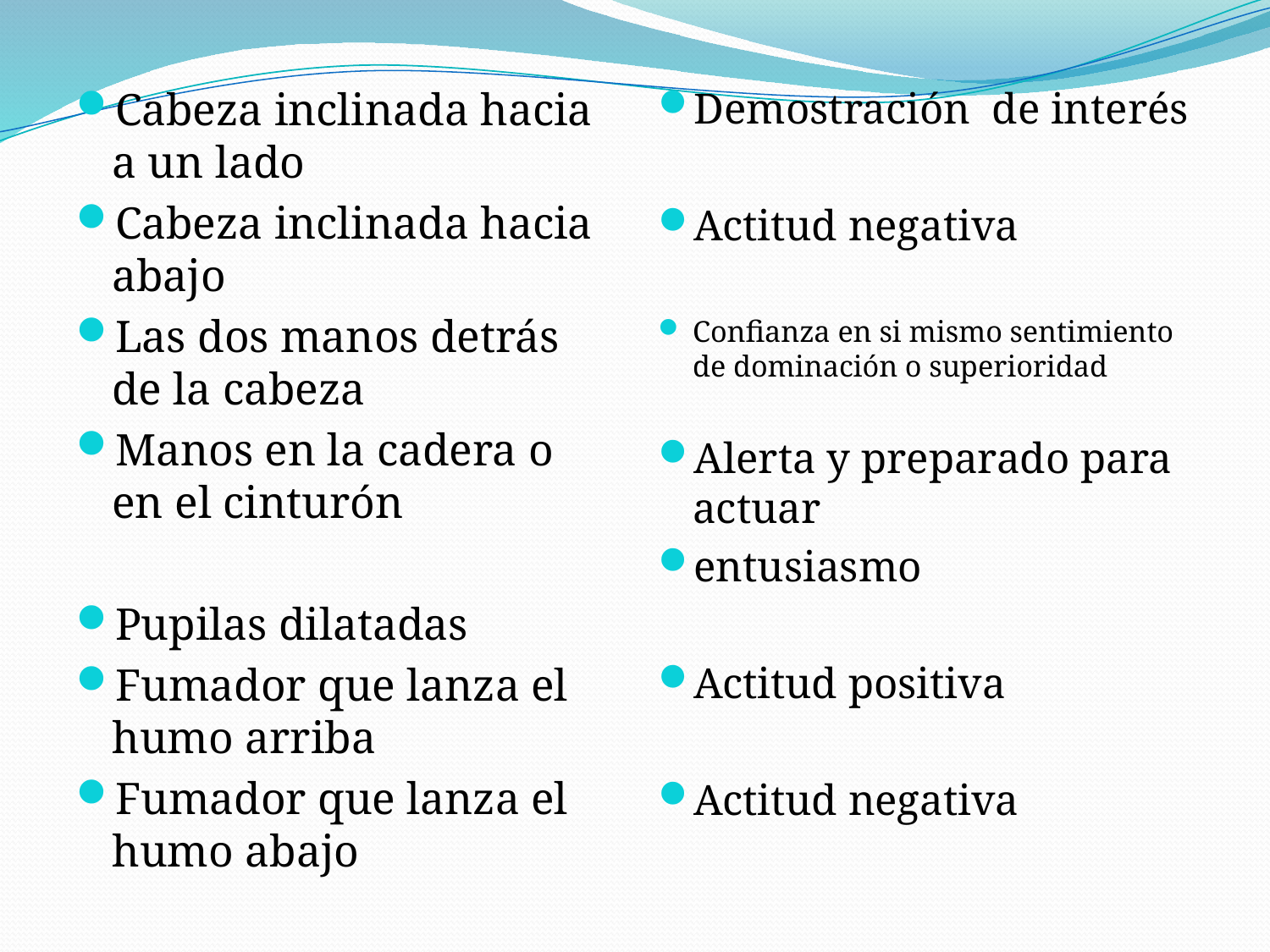

Cabeza inclinada hacia a un lado
Cabeza inclinada hacia abajo
Las dos manos detrás de la cabeza
Manos en la cadera o en el cinturón

Pupilas dilatadas
Fumador que lanza el humo arriba
Fumador que lanza el humo abajo
Demostración  de interés

Actitud negativa

Confianza en si mismo sentimiento de dominación o superioridad

Alerta y preparado para actuar
entusiasmo

Actitud positiva

Actitud negativa